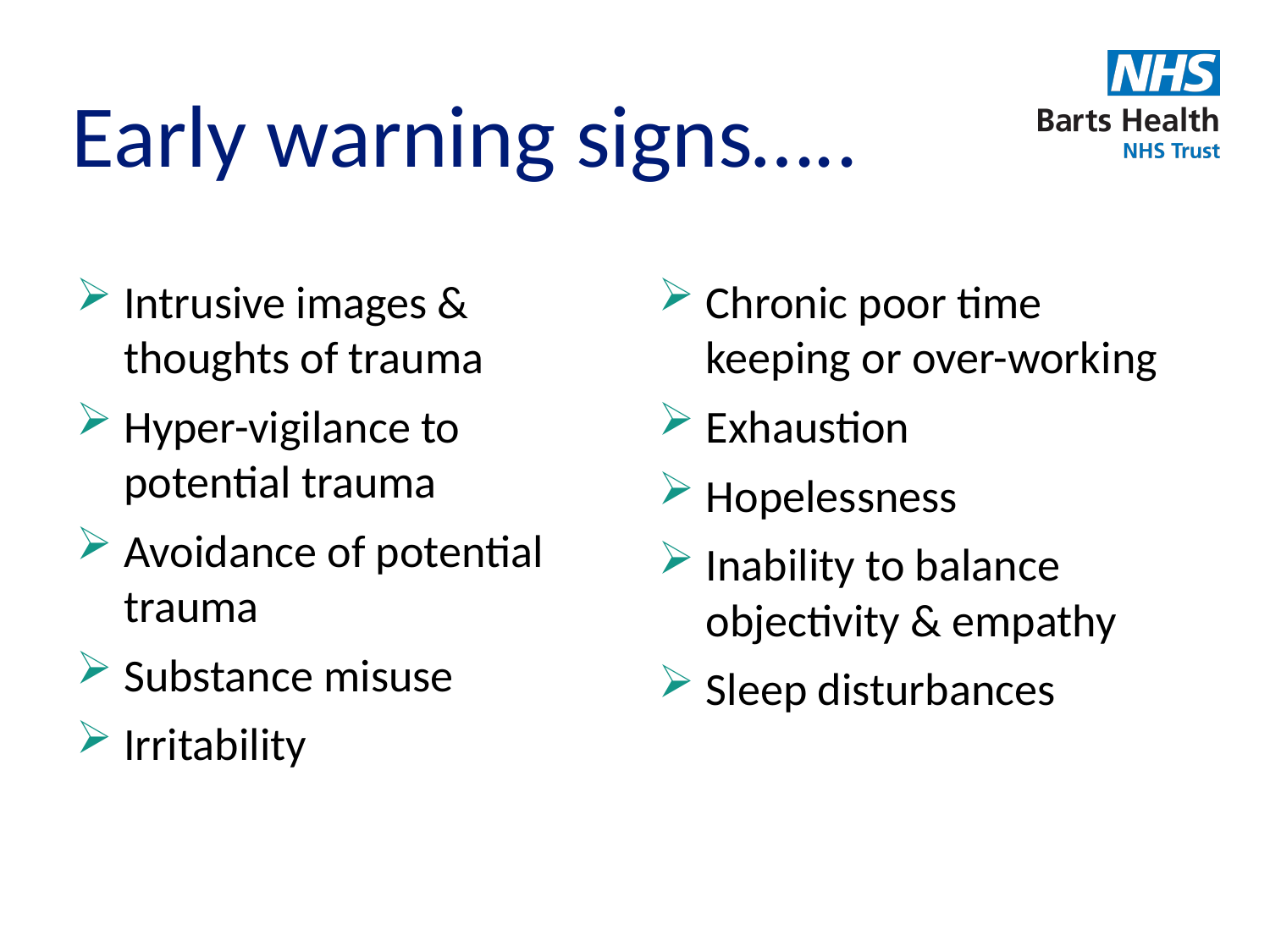

Early warning signs…..
#

Intrusive images & thoughts of trauma
Hyper-vigilance to potential trauma
Avoidance of potential trauma
Substance misuse
Irritability

Chronic poor time keeping or over-working
Exhaustion
Hopelessness
Inability to balance objectivity & empathy
Sleep disturbances